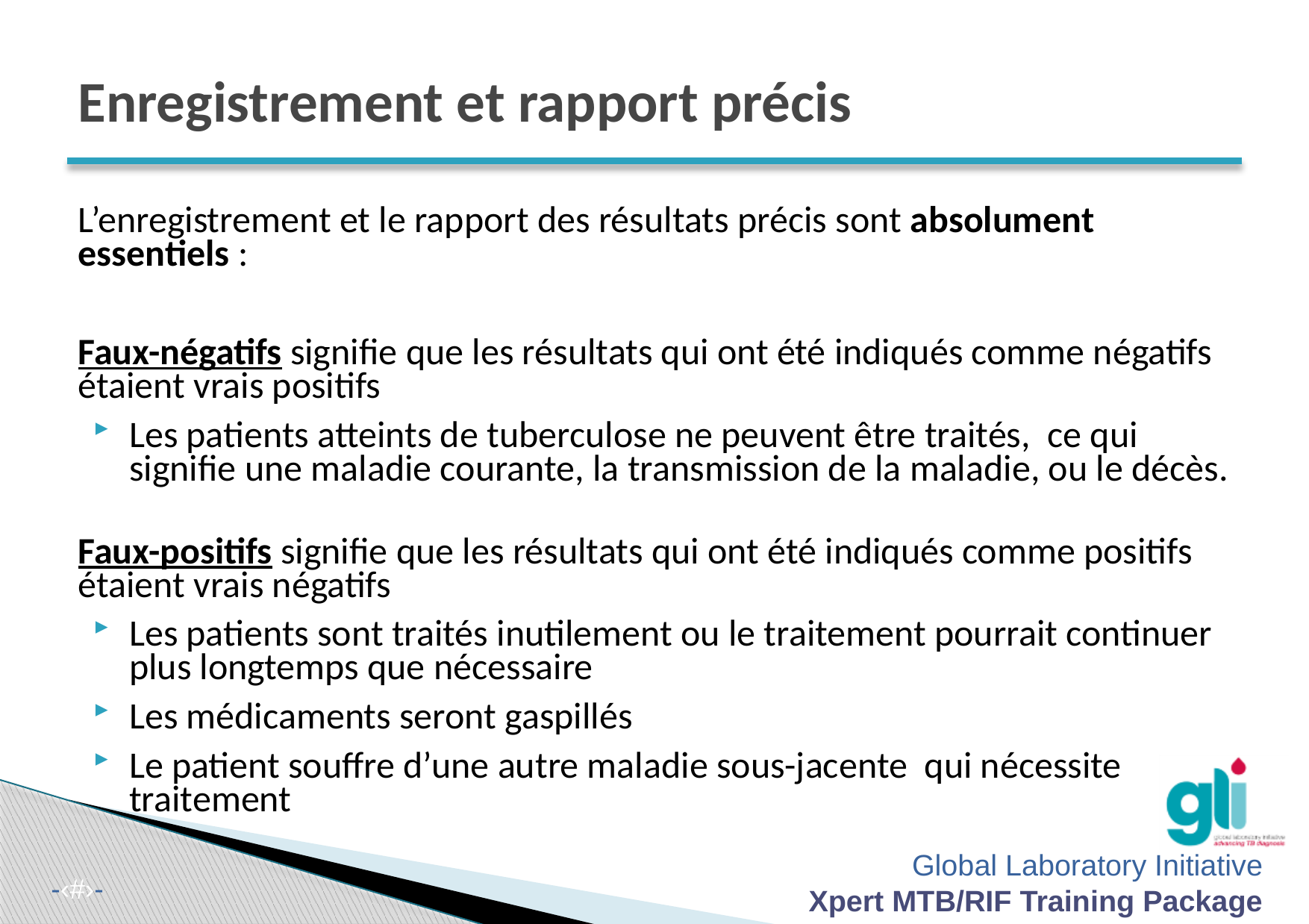

# Enregistrement et rapport précis
L’enregistrement et le rapport des résultats précis sont absolument essentiels :

Faux-négatifs signifie que les résultats qui ont été indiqués comme négatifs étaient vrais positifs
Les patients atteints de tuberculose ne peuvent être traités,  ce qui signifie une maladie courante, la transmission de la maladie, ou le décès.
Faux-positifs signifie que les résultats qui ont été indiqués comme positifs étaient vrais négatifs
Les patients sont traités inutilement ou le traitement pourrait continuer plus longtemps que nécessaire
Les médicaments seront gaspillés
Le patient souffre d’une autre maladie sous-jacente  qui nécessite  traitement